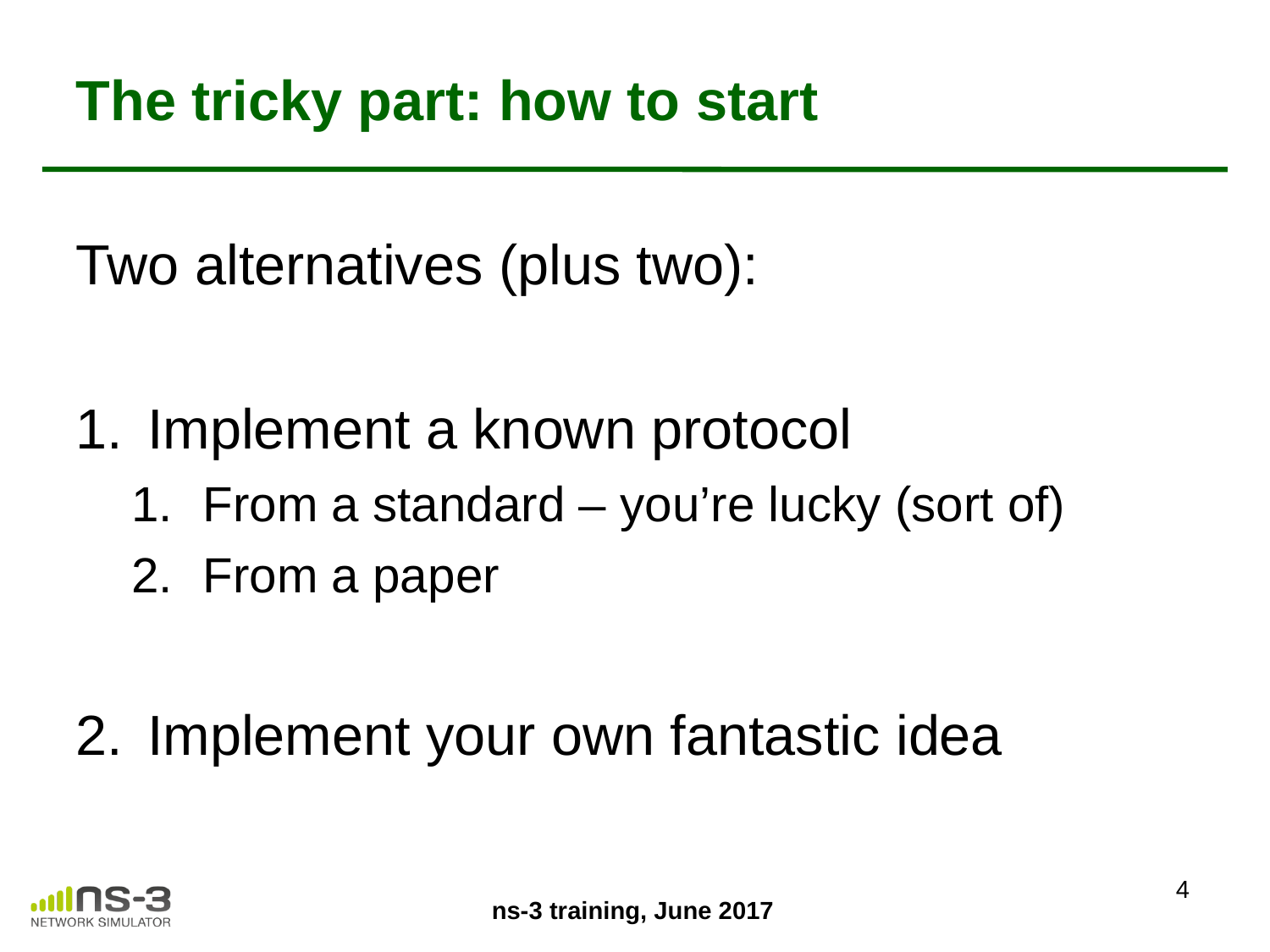

# The tricky part: how to start
Two alternatives (plus two):

Implement a known protocol
From a standard – you’re lucky (sort of)
From a paper

Implement your own fantastic idea

4
ns-3 training, June 2017